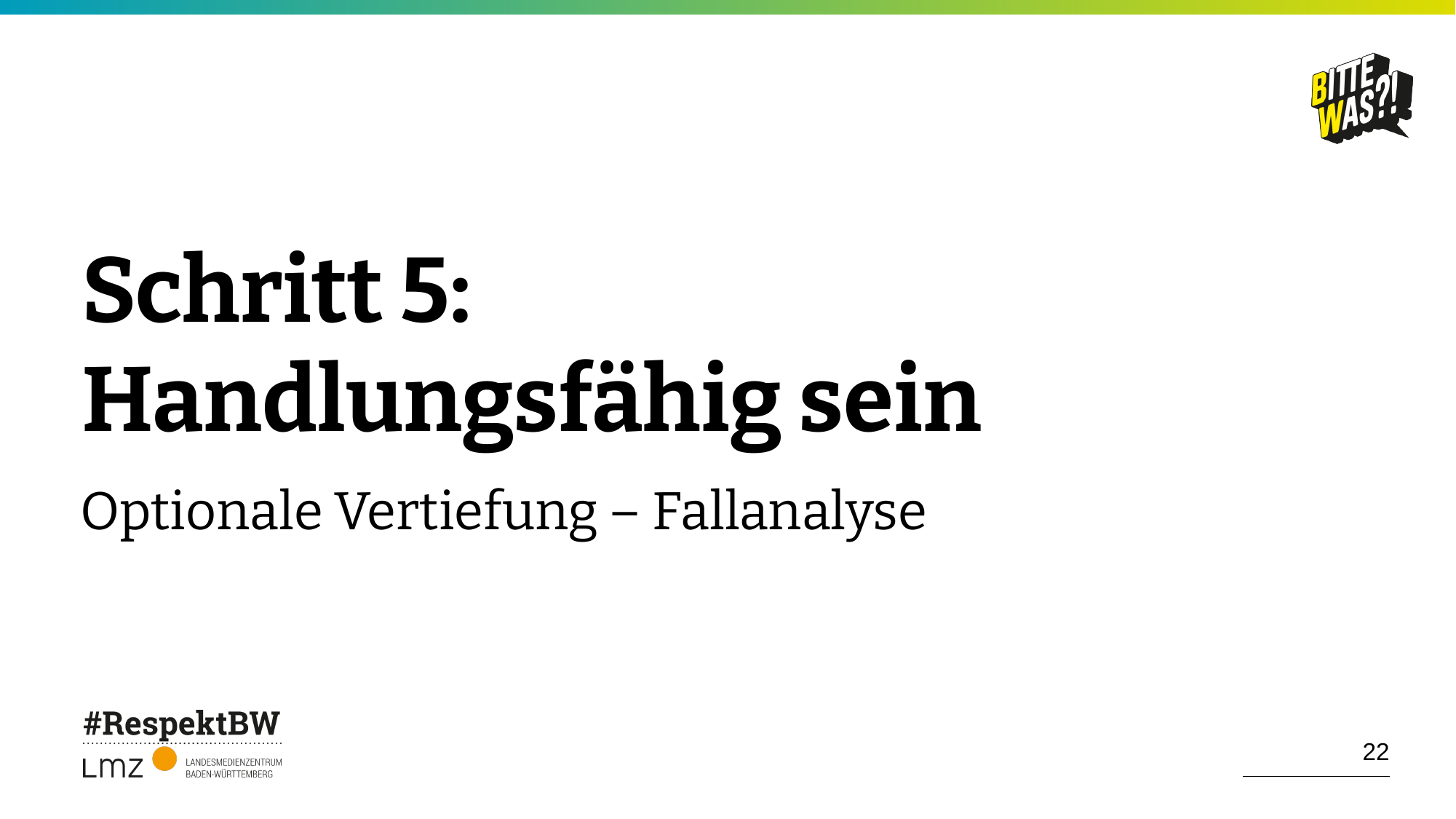

# Schritt 5: Handlungsfähig sein
Optionale Vertiefung – Fallanalyse
22